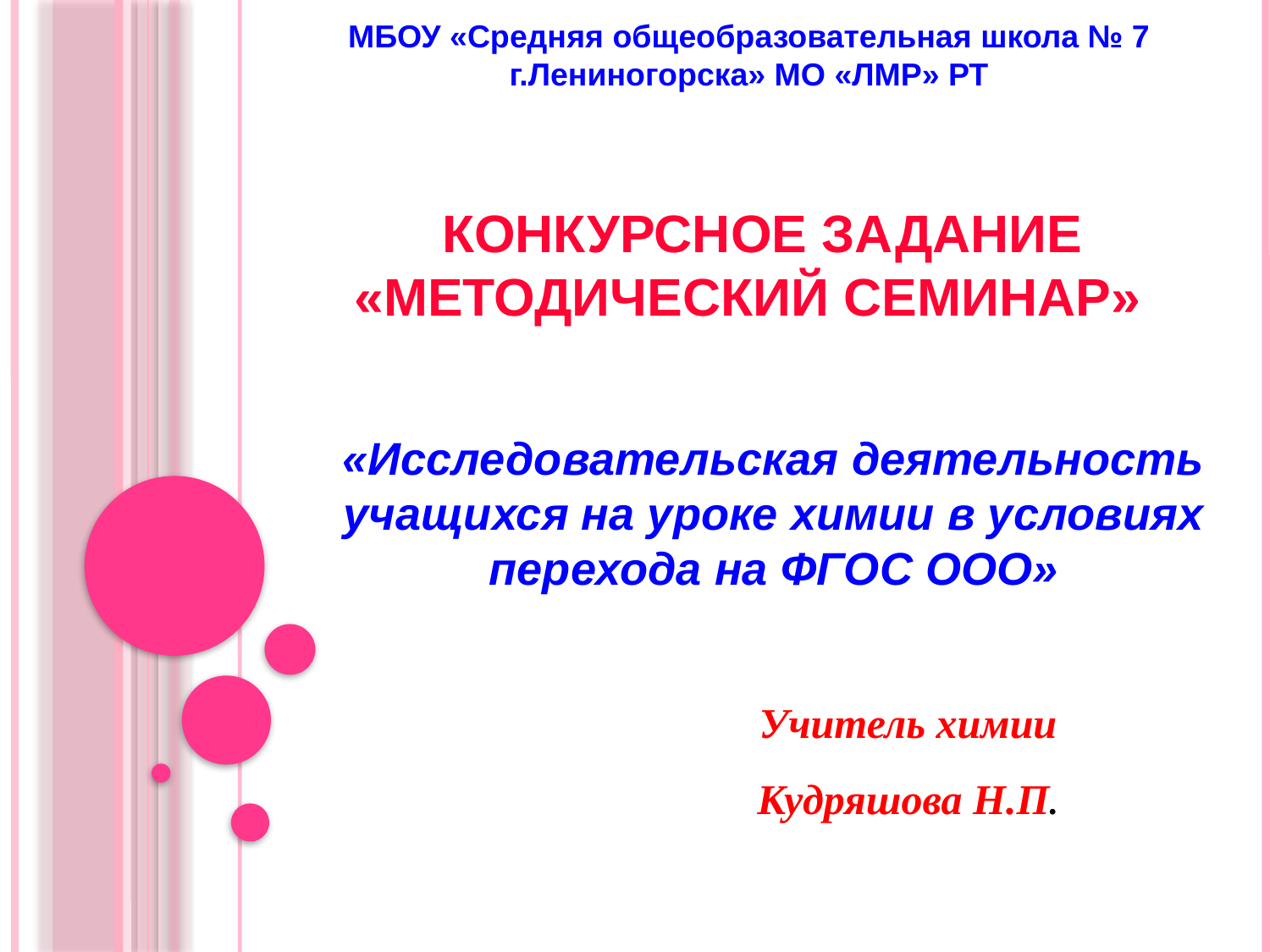

МБОУ «Средняя общеобразовательная школа № 7 г.Лениногорска» МО «ЛМР» РТ
# КОНКУРСНОЕ ЗАДАНИЕ «МЕТОДИЧЕСКИЙ СЕМИНАР»

«Исследовательская деятельность учащихся на уроке химии в условиях перехода на ФГОС ООО»

Учитель химии
Кудряшова Н.П.